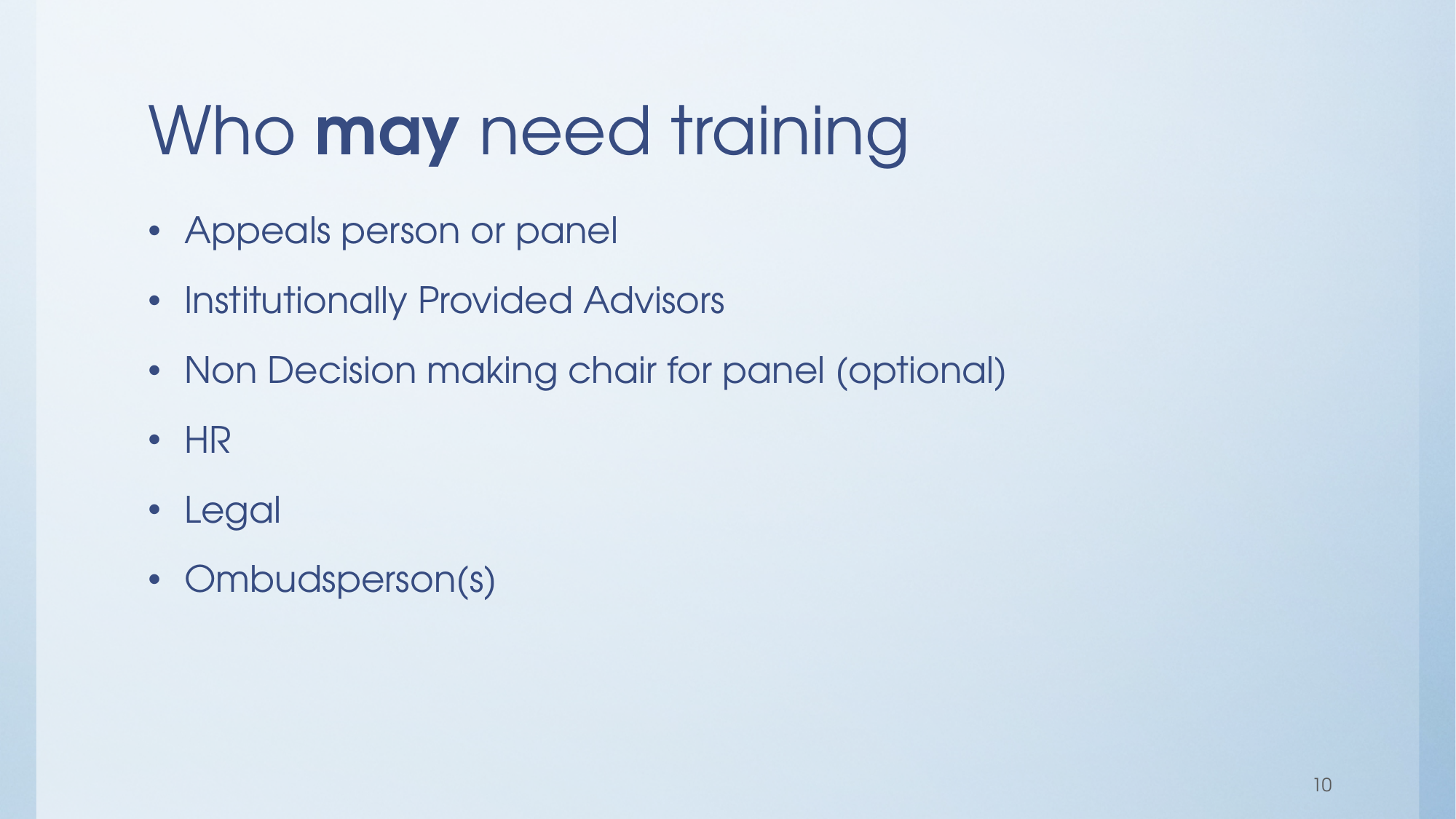

# Who may need training
Appeals person or panel
Institutionally Provided Advisors
Non Decision making chair for panel (optional)
HR
Legal
Ombudsperson(s)
10